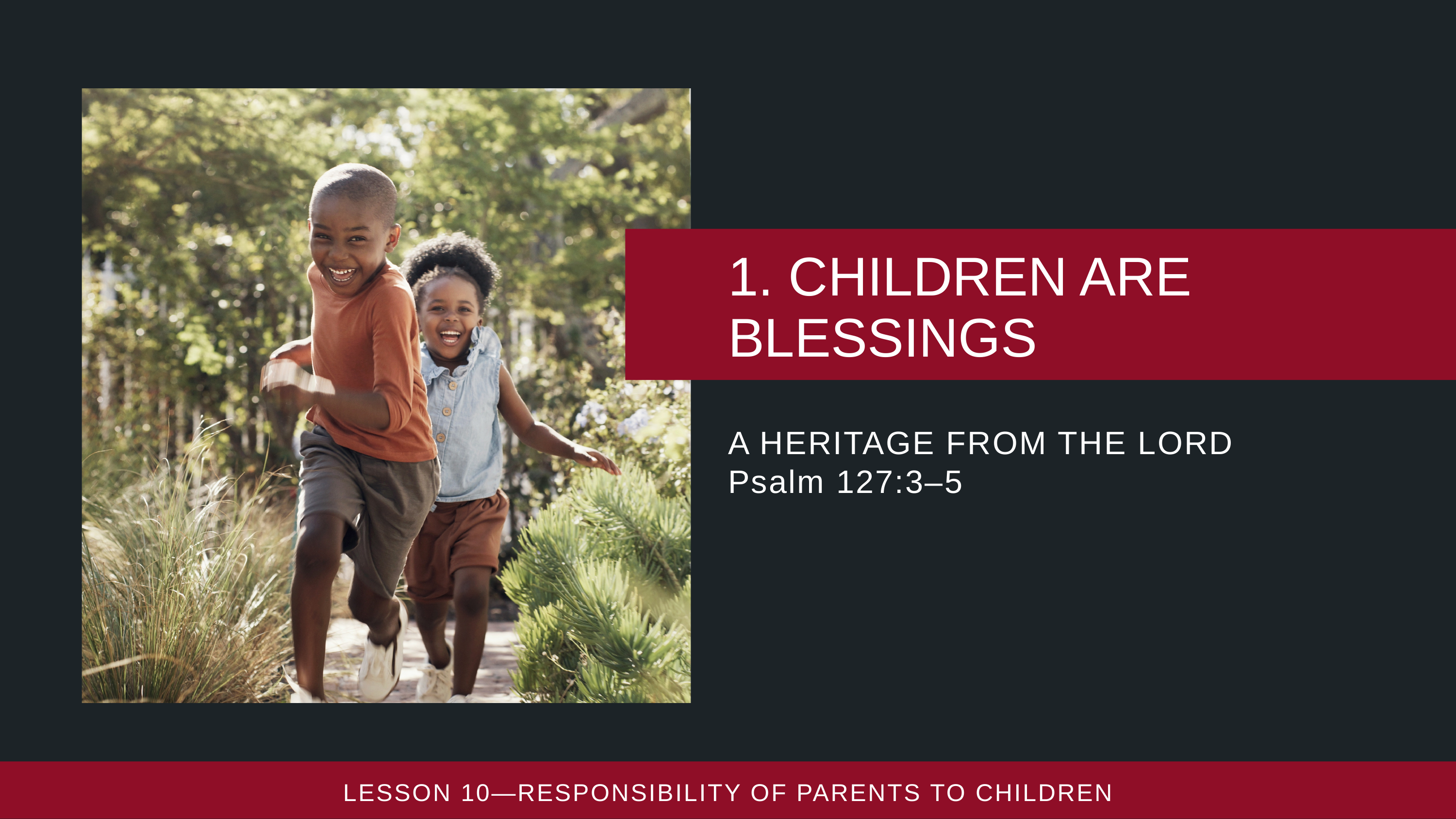

A HERITAGE FROM THE LORD
Psalm 127:3–5